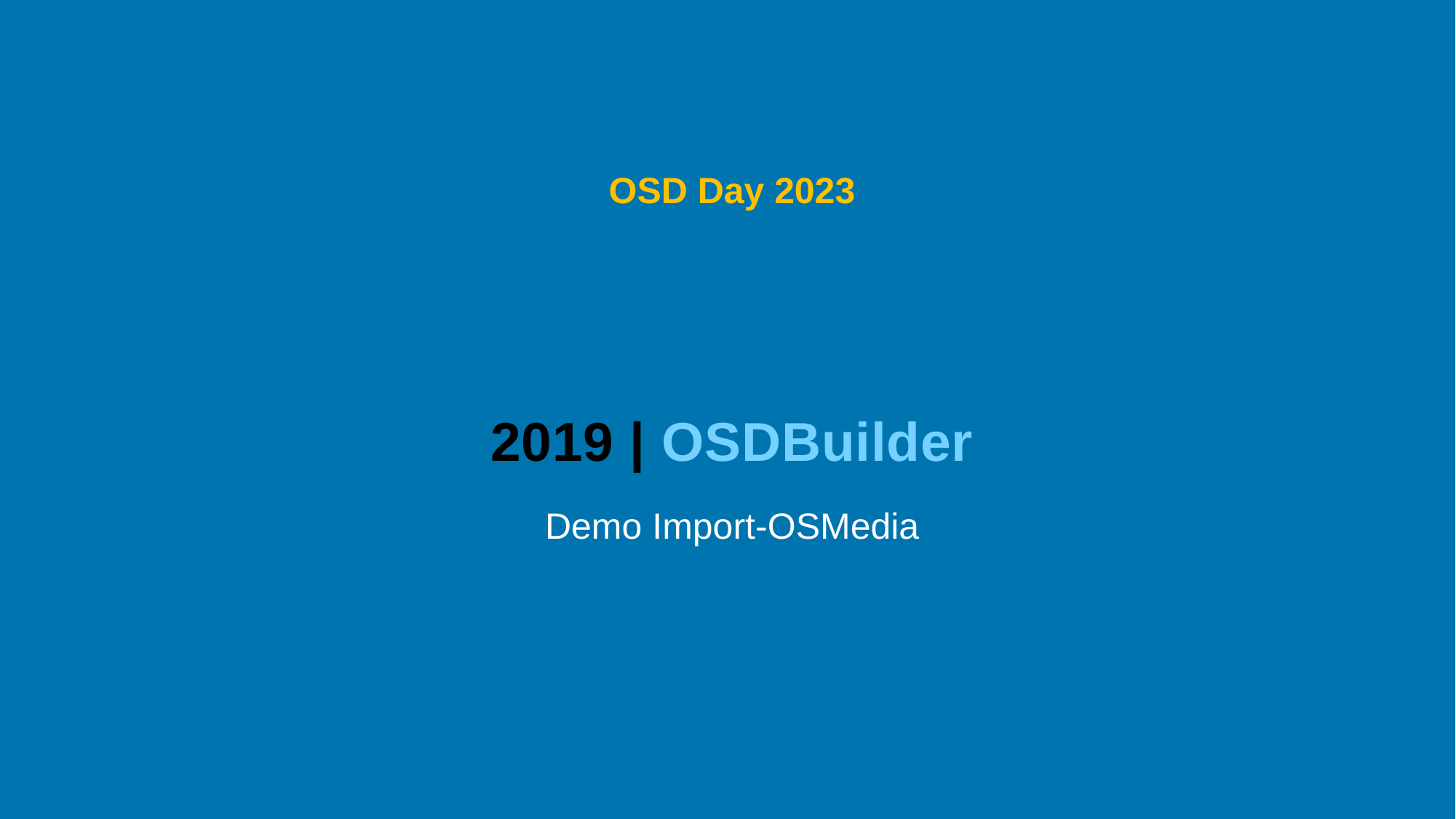

OSD Day 2023
# 2019 | OSDBuilder
Demo Import-OSMedia